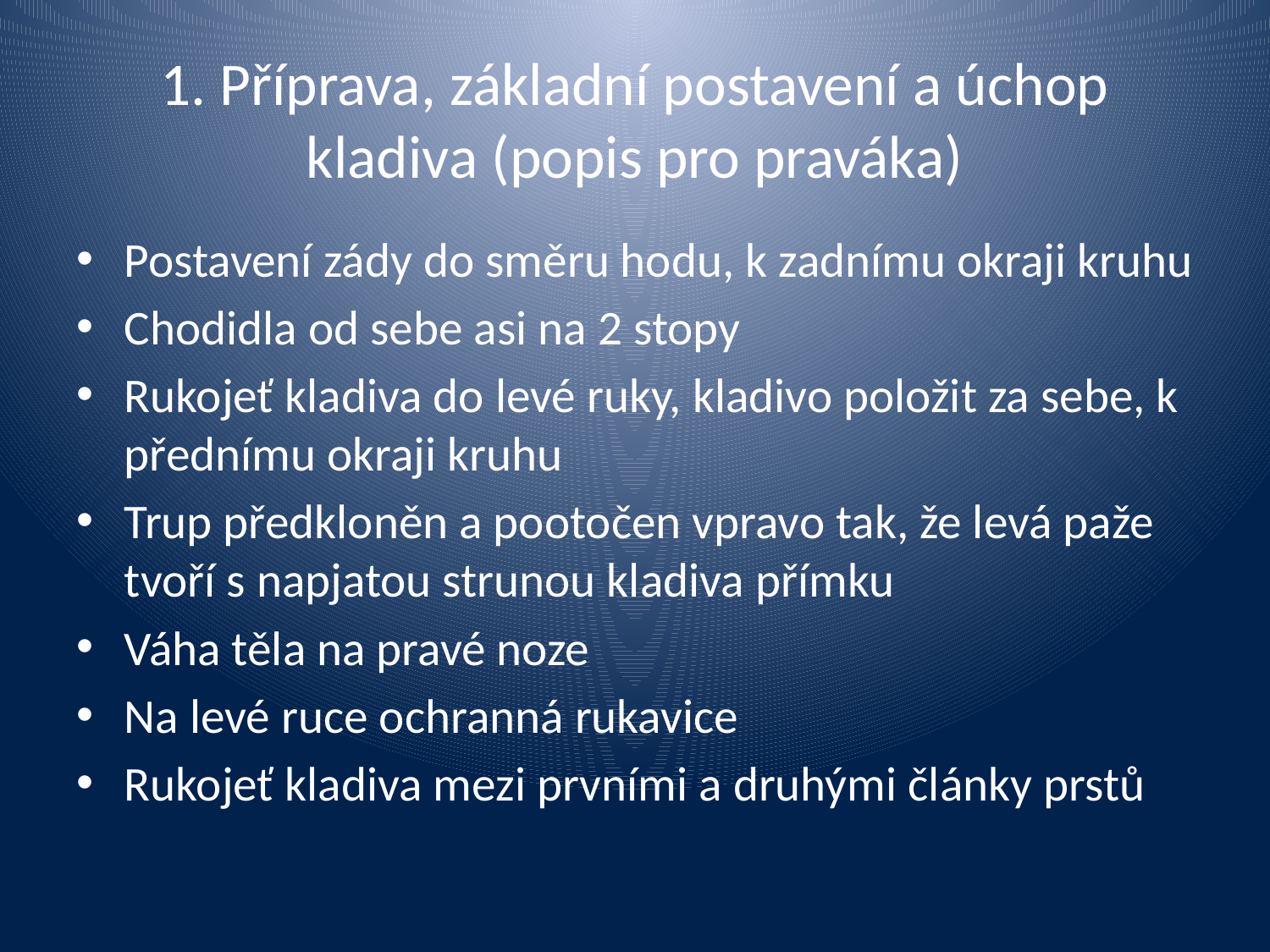

# 1. Příprava, základní postavení a úchop kladiva (popis pro praváka)
Postavení zády do směru hodu, k zadnímu okraji kruhu
Chodidla od sebe asi na 2 stopy
Rukojeť kladiva do levé ruky, kladivo položit za sebe, k přednímu okraji kruhu
Trup předkloněn a pootočen vpravo tak, že levá paže tvoří s napjatou strunou kladiva přímku
Váha těla na pravé noze
Na levé ruce ochranná rukavice
Rukojeť kladiva mezi prvními a druhými články prstů